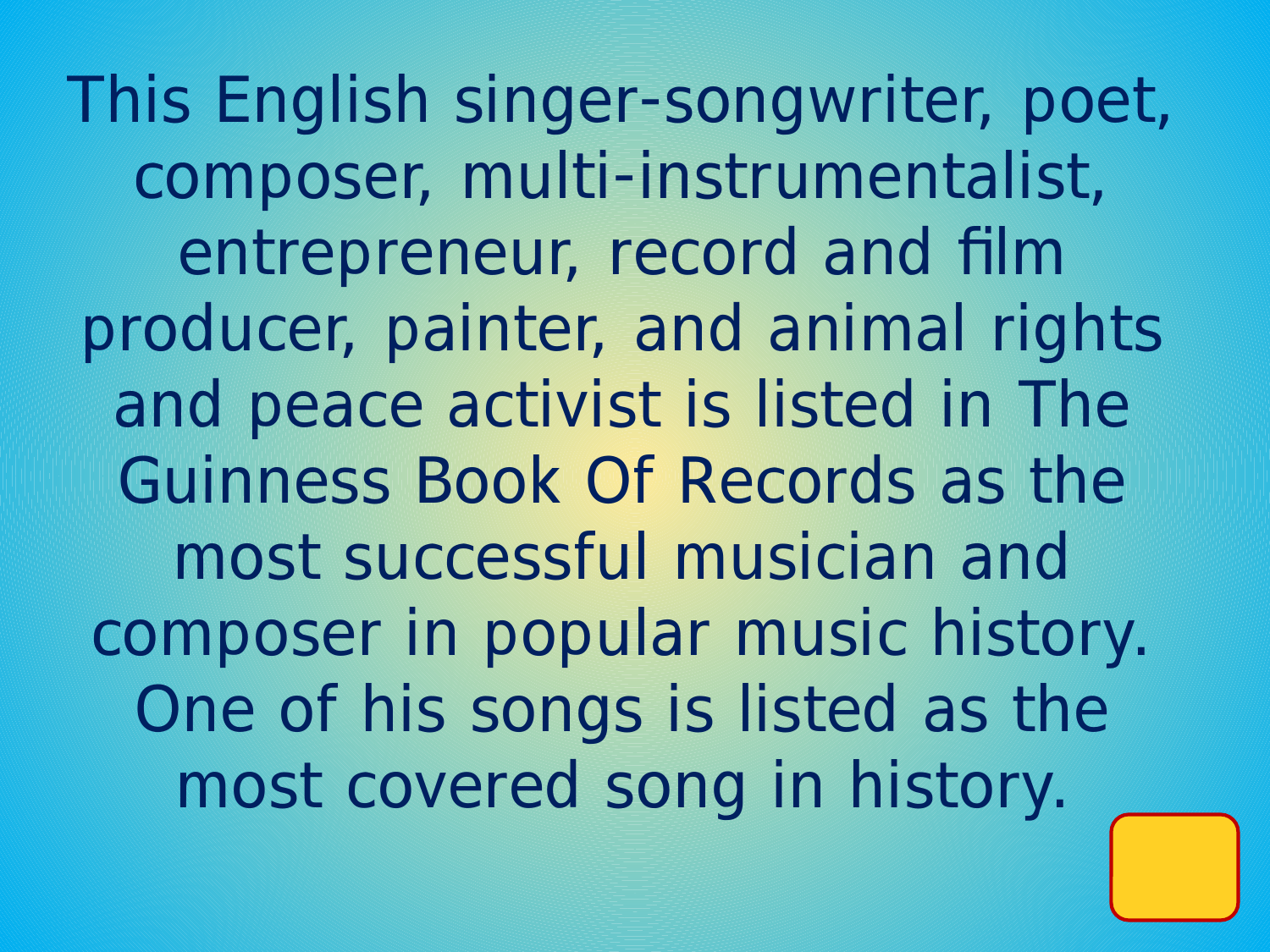

This English singer-songwriter, poet, composer, multi-instrumentalist, entrepreneur, record and film producer, painter, and animal rights and peace activist is listed in The Guinness Book Of Records as the most successful musician and composer in popular music history. One of his songs is listed as the most covered song in history.